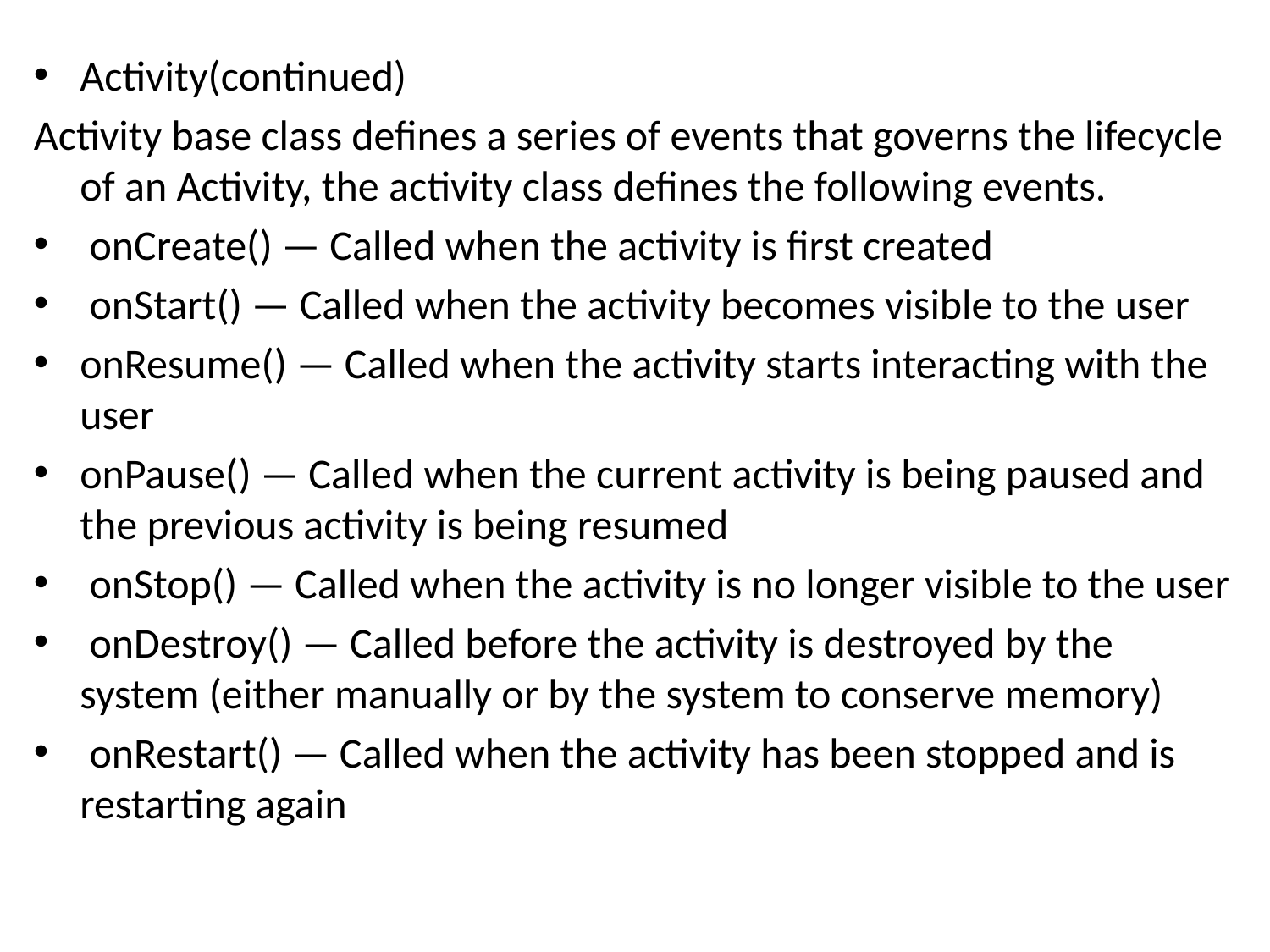

Activity(continued)
Activity base class defines a series of events that governs the lifecycle of an Activity, the activity class defines the following events.
 onCreate() — Called when the activity is first created
 onStart() — Called when the activity becomes visible to the user
onResume() — Called when the activity starts interacting with the user
onPause() — Called when the current activity is being paused and the previous activity is being resumed
 onStop() — Called when the activity is no longer visible to the user
 onDestroy() — Called before the activity is destroyed by the system (either manually or by the system to conserve memory)
 onRestart() — Called when the activity has been stopped and is restarting again